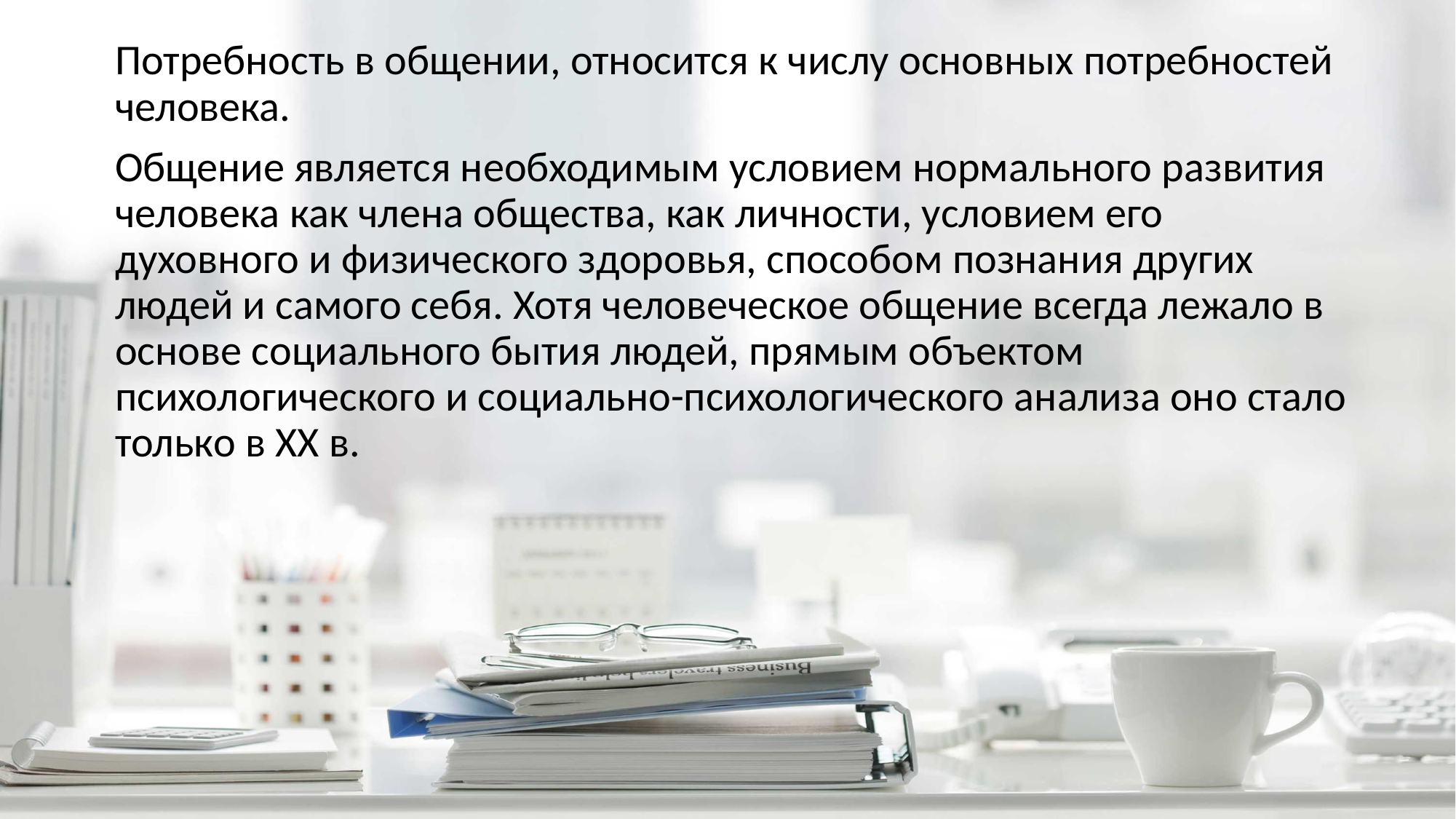

Потребность в общении, относится к числу основных потребностей человека.
Общение является необходимым условием нормального развития человека как члена общества, как личности, условием его духовного и физического здоровья, способом познания других людей и самого себя. Хотя человеческое общение всегда лежало в основе социального бытия людей, прямым объектом психологического и социально-психологического анализа оно стало только в XX в.